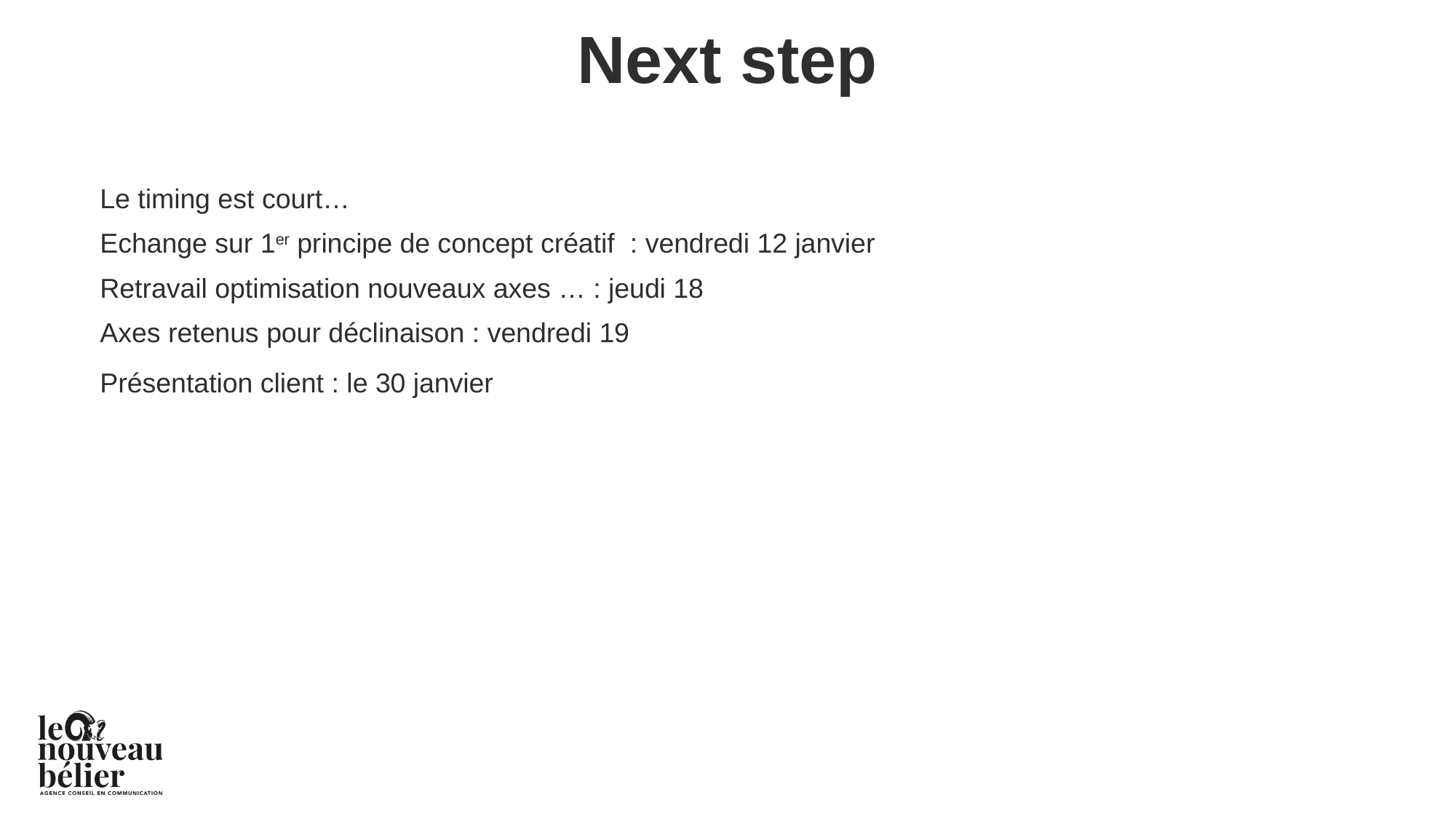

# Next step
Le timing est court…
Echange sur 1er principe de concept créatif  : vendredi 12 janvier
Retravail optimisation nouveaux axes … : jeudi 18
Axes retenus pour déclinaison : vendredi 19
Présentation client : le 30 janvier